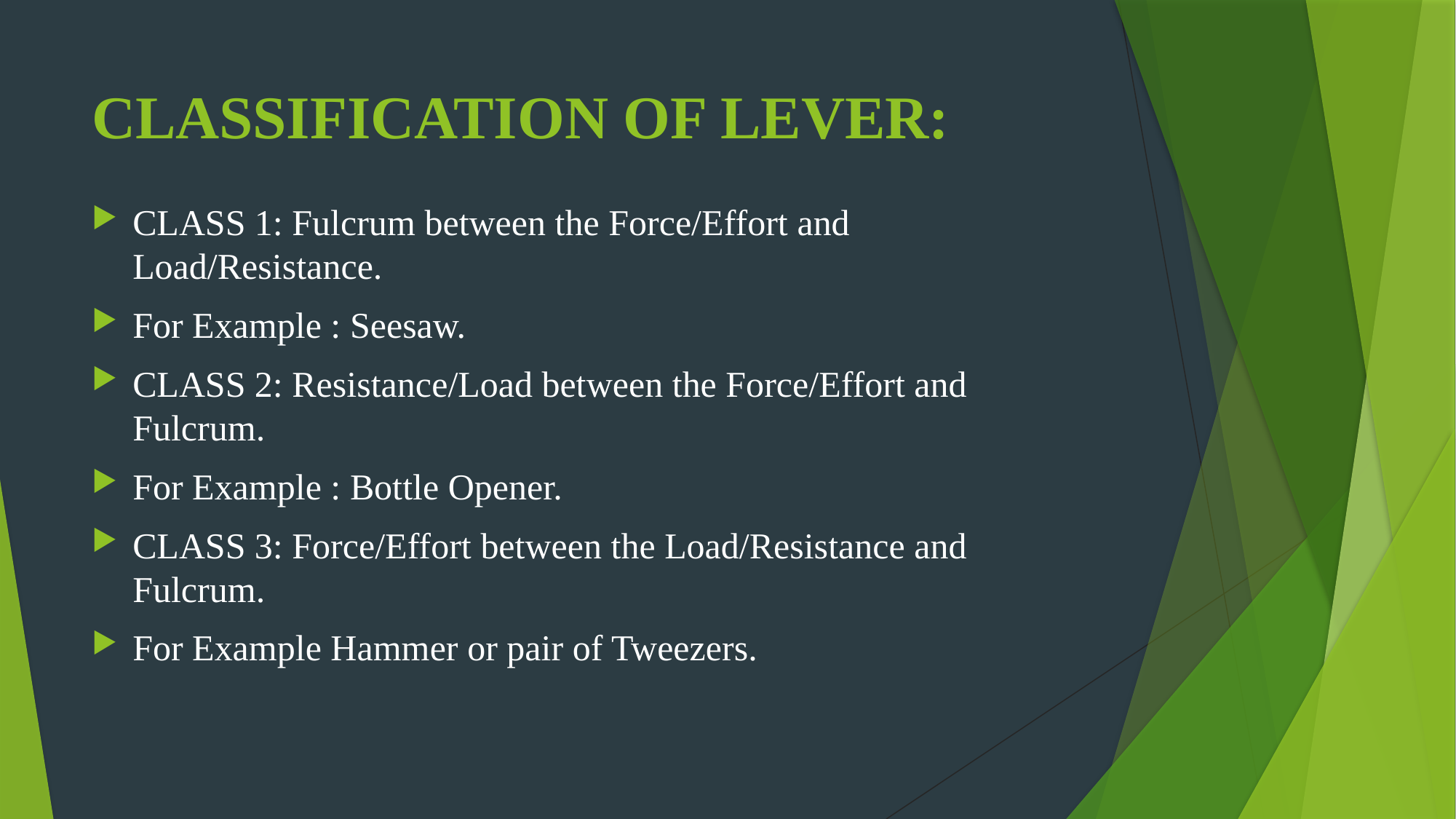

# CLASSIFICATION OF LEVER:
CLASS 1: Fulcrum between the Force/Effort and Load/Resistance.
For Example : Seesaw.
CLASS 2: Resistance/Load between the Force/Effort and Fulcrum.
For Example : Bottle Opener.
CLASS 3: Force/Effort between the Load/Resistance and Fulcrum.
For Example Hammer or pair of Tweezers.